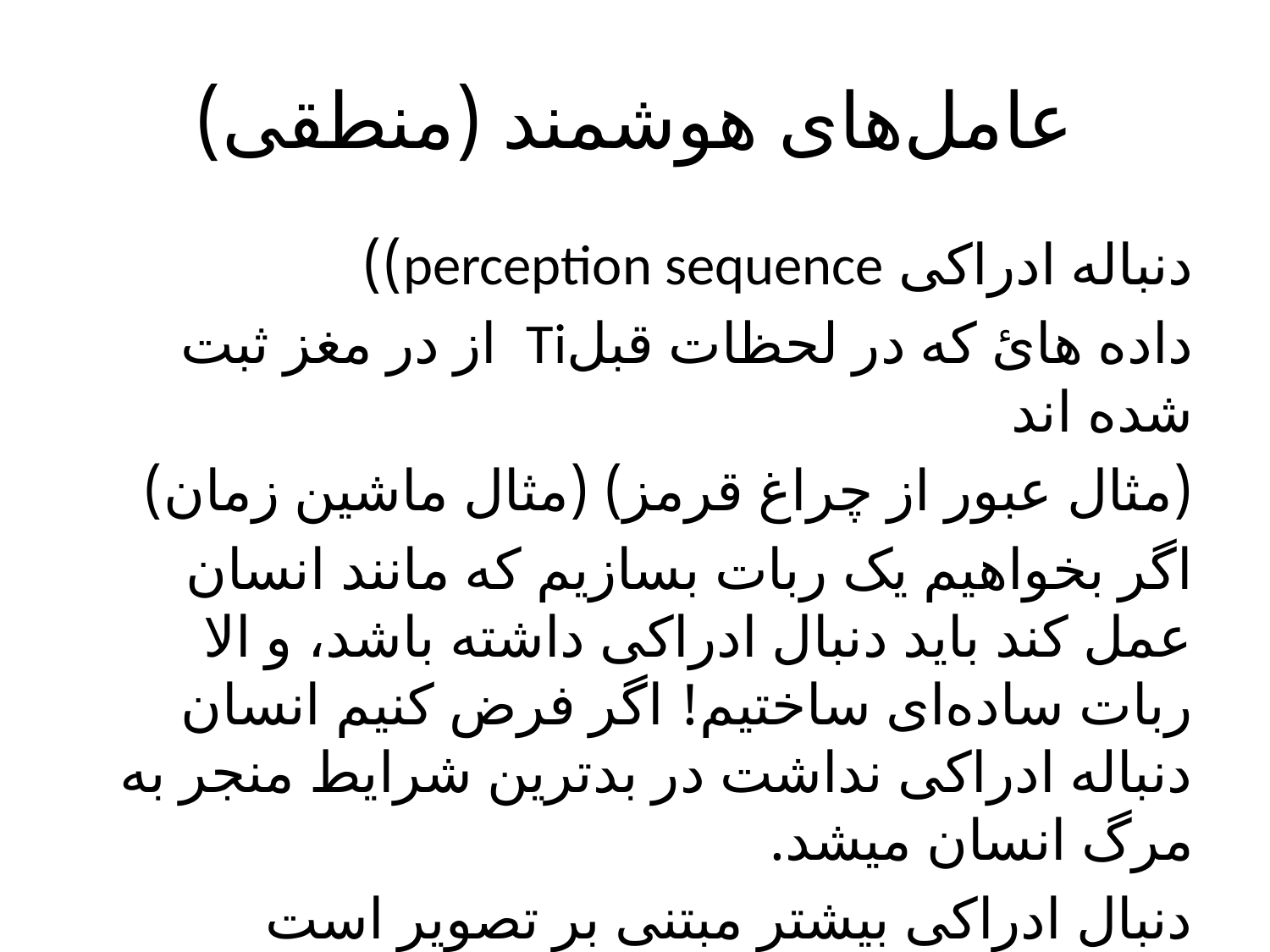

# عامل‌های هوشمند (منطقی)‌
دنباله ادراکی perception sequence))
داده هائ که در لحظات قبلTi  از در مغز ثبت شده اند
(مثال عبور از چراغ قرمز) (مثال ماشین زمان)
اگر بخواهیم یک ربات بسازیم که مانند انسان عمل کند باید دنبال ادراکی داشته باشد، و الا ربات ساده‌ای ساختیم! اگر فرض کنیم انسان دنباله ادراکی نداشت در بدترین شرایط منجر به مرگ انسان میشد.
دنبال ادراکی بیشتر مبتنی‌ بر تصویر است